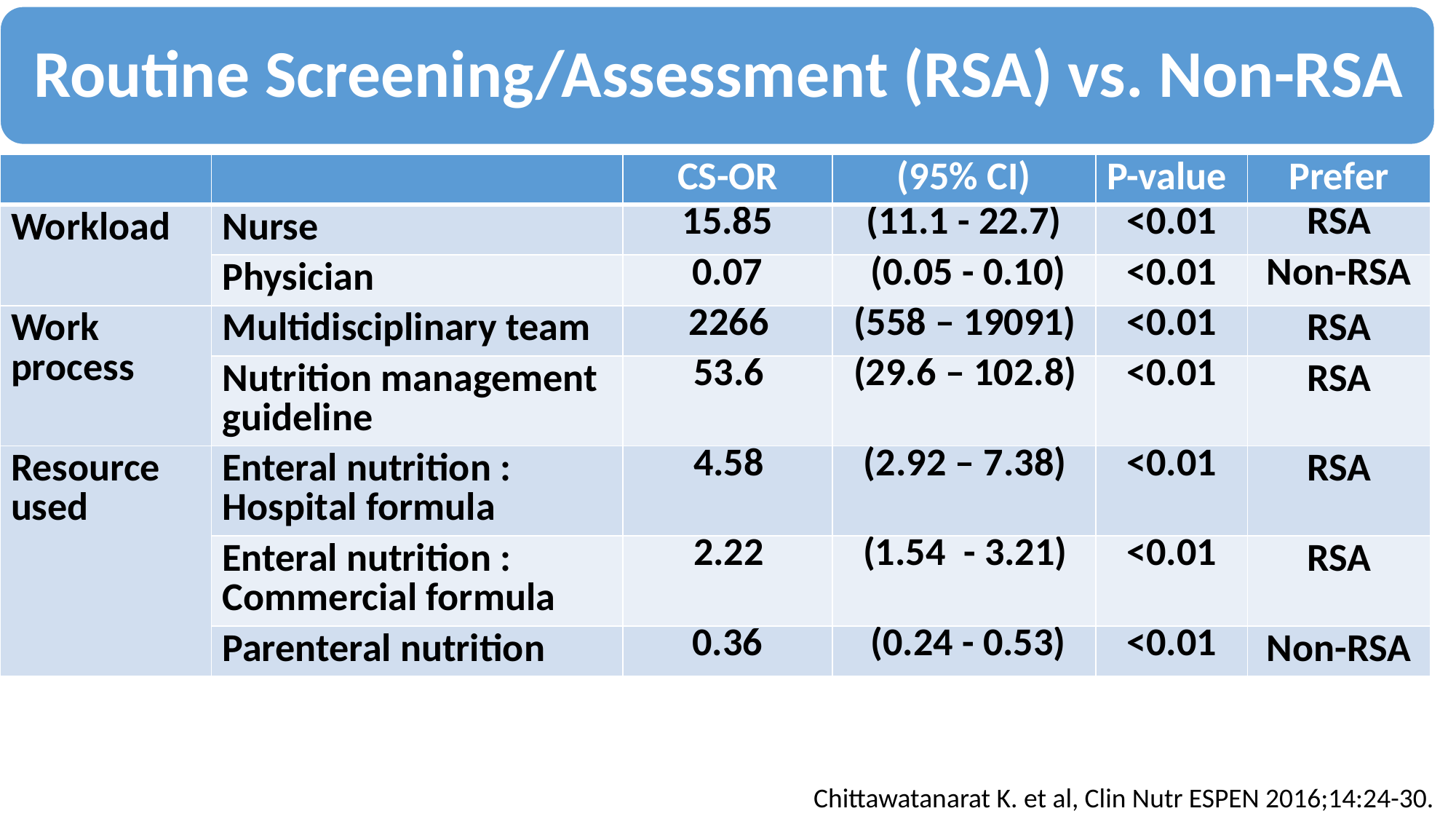

Routine Screening/Assessment (RSA) vs. Non-RSA
|  |  | CS-OR | (95% CI) | P-value | Prefer |
| --- | --- | --- | --- | --- | --- |
| Workload | Nurse | 15.85 | (11.1 - 22.7) | <0.01 | RSA |
|  | Physician | 0.07 | (0.05 - 0.10) | <0.01 | Non-RSA |
| Work process | Multidisciplinary team | 2266 | (558 – 19091) | <0.01 | RSA |
|  | Nutrition management guideline | 53.6 | (29.6 – 102.8) | <0.01 | RSA |
| Resource used | Enteral nutrition : Hospital formula | 4.58 | (2.92 – 7.38) | <0.01 | RSA |
|  | Enteral nutrition : Commercial formula | 2.22 | (1.54 - 3.21) | <0.01 | RSA |
|  | Parenteral nutrition | 0.36 | (0.24 - 0.53) | <0.01 | Non-RSA |
Chittawatanarat K. et al, Clin Nutr ESPEN 2016;14:24-30.